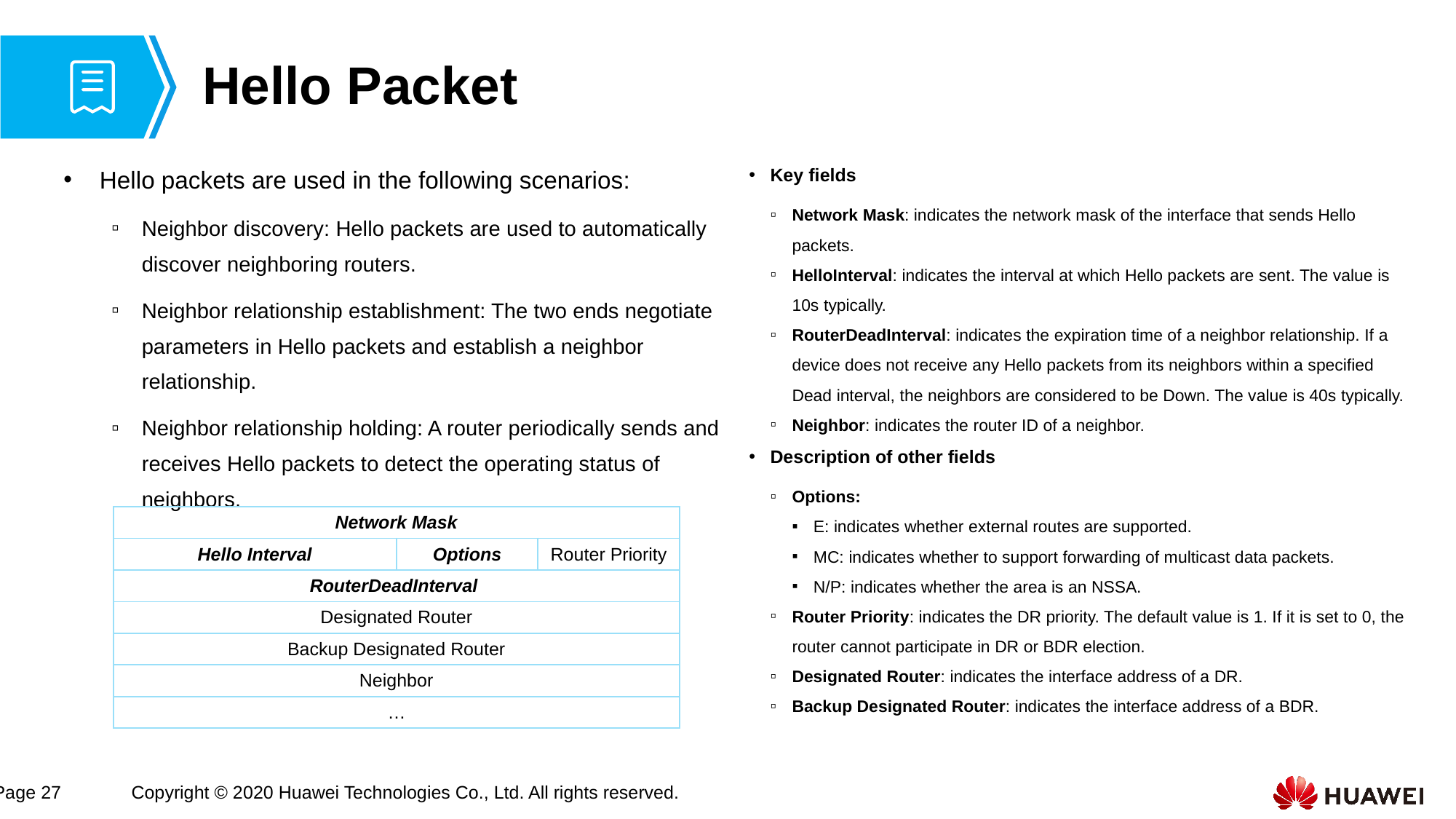

# Hello Packet

Key fields
Network Mask: indicates the network mask of the interface that sends Hello packets.
HelloInterval: indicates the interval at which Hello packets are sent. The value is 10s typically.
RouterDeadInterval: indicates the expiration time of a neighbor relationship. If a device does not receive any Hello packets from its neighbors within a specified Dead interval, the neighbors are considered to be Down. The value is 40s typically.
Neighbor: indicates the router ID of a neighbor.
Description of other fields
Options:
E: indicates whether external routes are supported.
MC: indicates whether to support forwarding of multicast data packets.
N/P: indicates whether the area is an NSSA.
Router Priority: indicates the DR priority. The default value is 1. If it is set to 0, the router cannot participate in DR or BDR election.
Designated Router: indicates the interface address of a DR.
Backup Designated Router: indicates the interface address of a BDR.

Hello packets are used in the following scenarios:
Neighbor discovery: Hello packets are used to automatically discover neighboring routers.
Neighbor relationship establishment: The two ends negotiate parameters in Hello packets and establish a neighbor relationship.
Neighbor relationship holding: A router periodically sends and receives Hello packets to detect the operating status of neighbors.

| Network Mask |  |  |
| --- | --- | --- |
| Hello Interval | Options | Router Priority |
| RouterDeadInterval |  |  |
| Designated Router |  |  |
| Backup Designated Router |  |  |
| Neighbor |  |  |
| … |  |  |